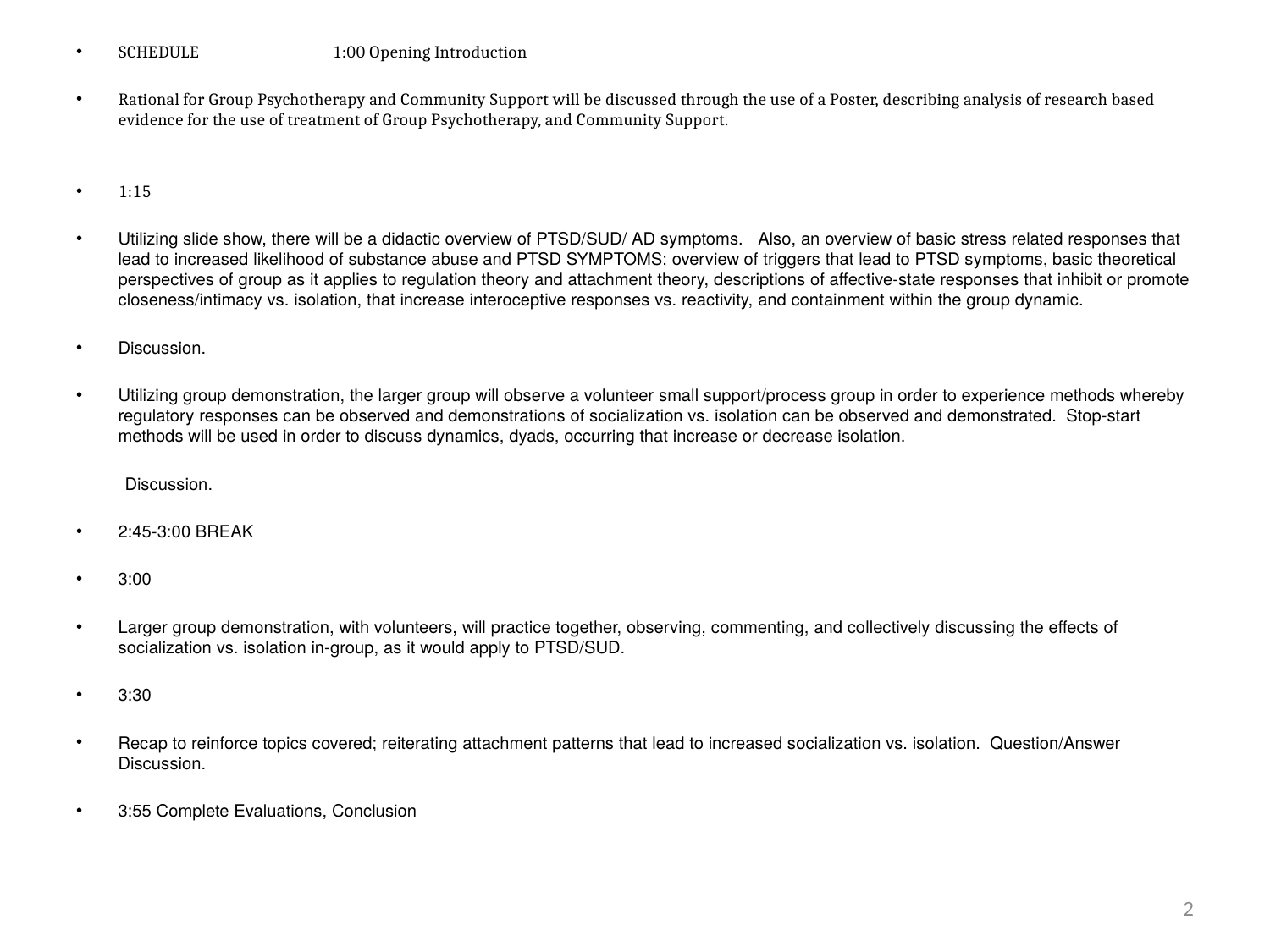

SCHEDULE                                   1:00 Opening Introduction

Rational for Group Psychotherapy and Community Support will be discussed through the use of a Poster, describing analysis of research based evidence for the use of treatment of Group Psychotherapy, and Community Support.

1:15

Utilizing slide show, there will be a didactic overview of PTSD/SUD/ AD symptoms.   Also, an overview of basic stress related responses that lead to increased likelihood of substance abuse and PTSD SYMPTOMS; overview of triggers that lead to PTSD symptoms, basic theoretical perspectives of group as it applies to regulation theory and attachment theory, descriptions of affective-state responses that inhibit or promote closeness/intimacy vs. isolation, that increase interoceptive responses vs. reactivity, and containment within the group dynamic.

Discussion.

Utilizing group demonstration, the larger group will observe a volunteer small support/process group in order to experience methods whereby regulatory responses can be observed and demonstrations of socialization vs. isolation can be observed and demonstrated.  Stop-start methods will be used in order to discuss dynamics, dyads, occurring that increase or decrease isolation.

          Discussion.

2:45-3:00 BREAK

3:00

Larger group demonstration, with volunteers, will practice together, observing, commenting, and collectively discussing the effects of socialization vs. isolation in-group, as it would apply to PTSD/SUD.

3:30

Recap to reinforce topics covered; reiterating attachment patterns that lead to increased socialization vs. isolation.  Question/Answer Discussion.

3:55 Complete Evaluations, Conclusion

2